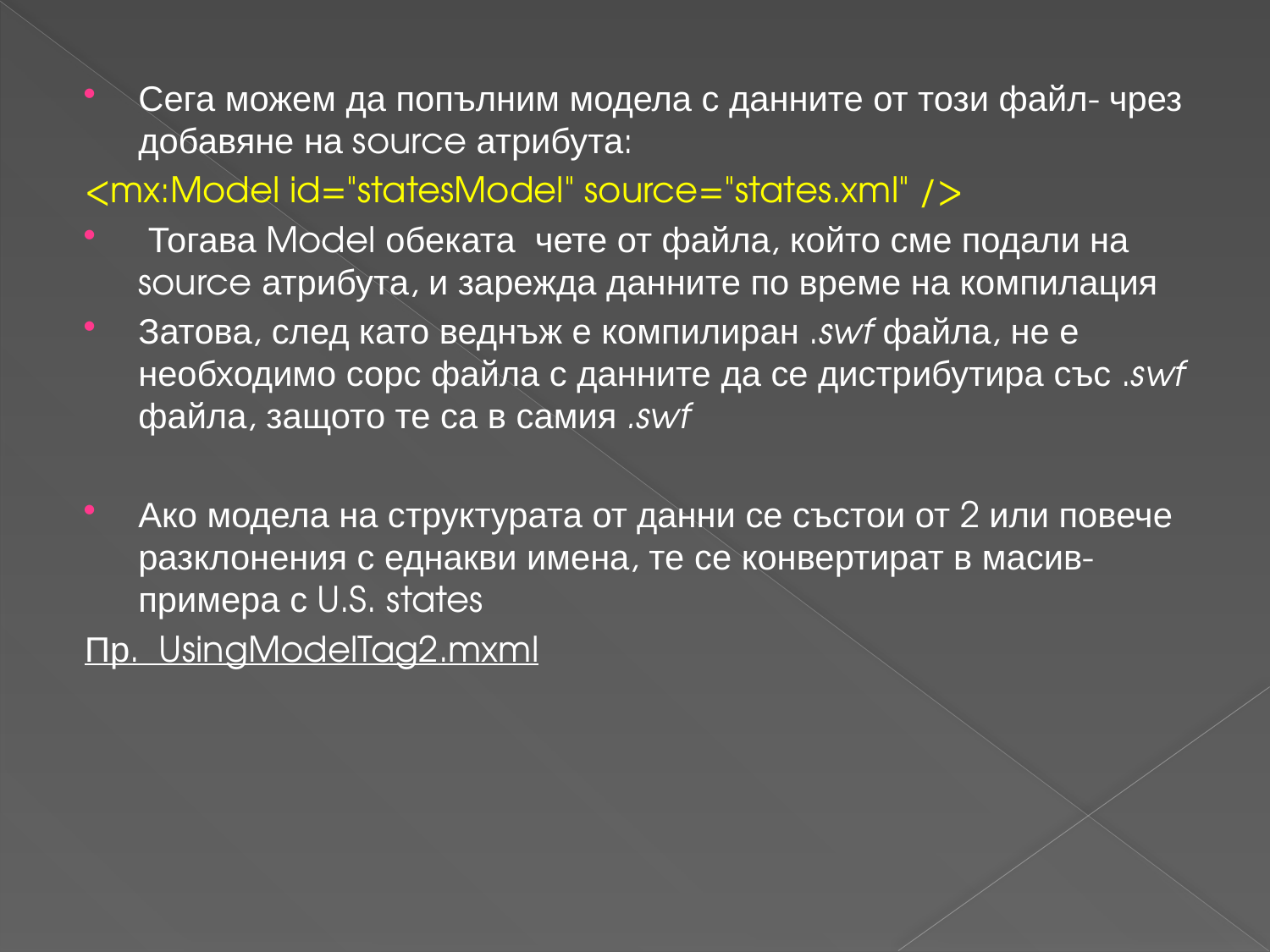

Сега можем да попълним модела с данните от този файл- чрез добавяне на source атрибута:
<mx:Model id="statesModel" source="states.xml" />
 Тогава Model обеката  чете от файла, който сме подали на source атрибута, и зарежда данните по време на компилация
Затова, след като веднъж е компилиран .swf файла, не е необходимо сорс файла с данните да се дистрибутира със .swf файла, защото те са в самия .swf

Ако модела на структурата от данни се състои от 2 или повече разклонения с еднакви имена, те се конвертират в масив- примера с U.S. states
Пр.  UsingModelTag2.mxml